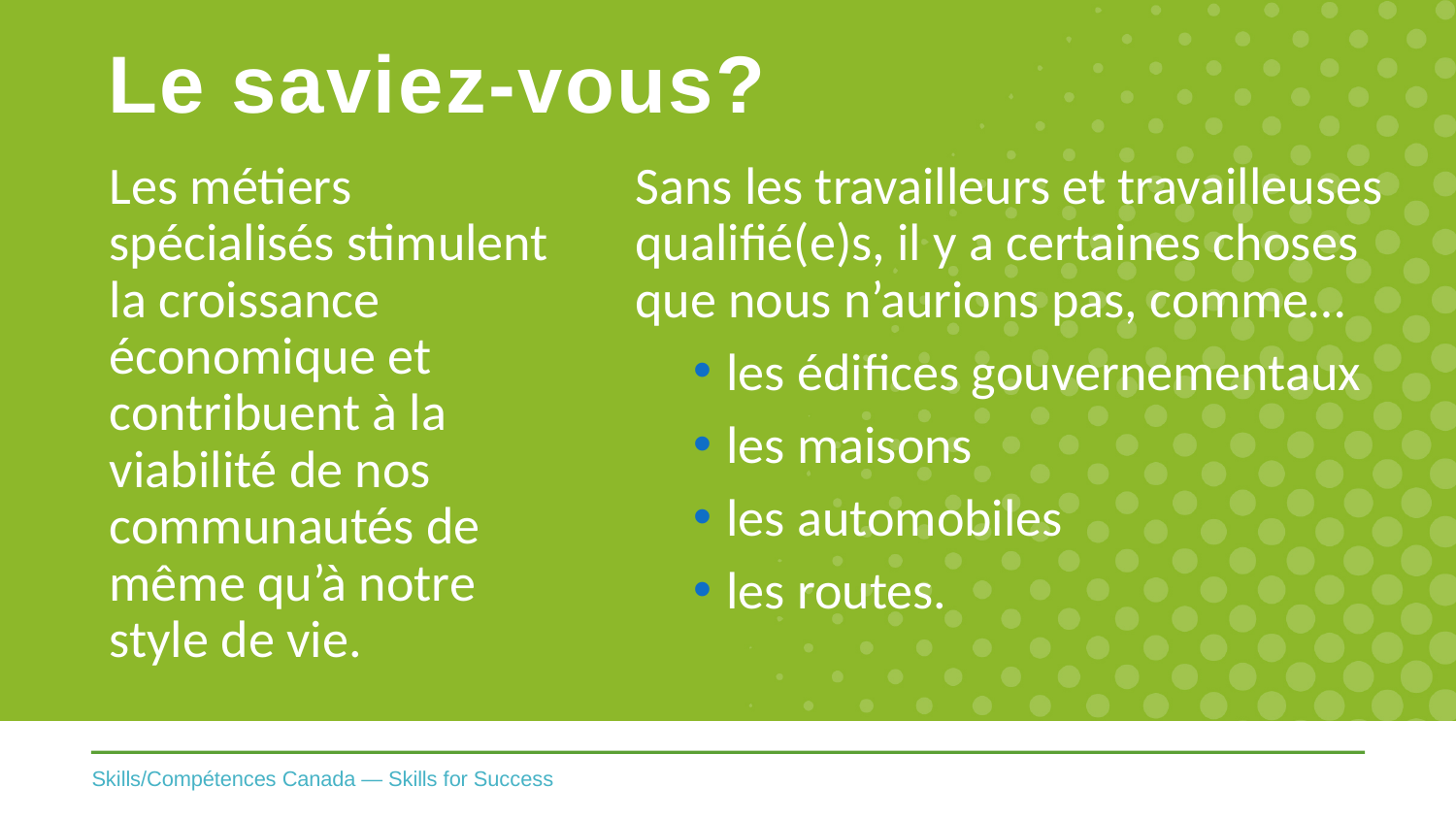

# Le saviez-vous?
Les métiers spécialisés stimulent la croissance économique et contribuent à la viabilité de nos communautés de même qu’à notre style de vie.
Sans les travailleurs et travailleuses qualifié(e)s, il y a certaines choses que nous n’aurions pas, comme…
les édifices gouvernementaux
les maisons
les automobiles
les routes.